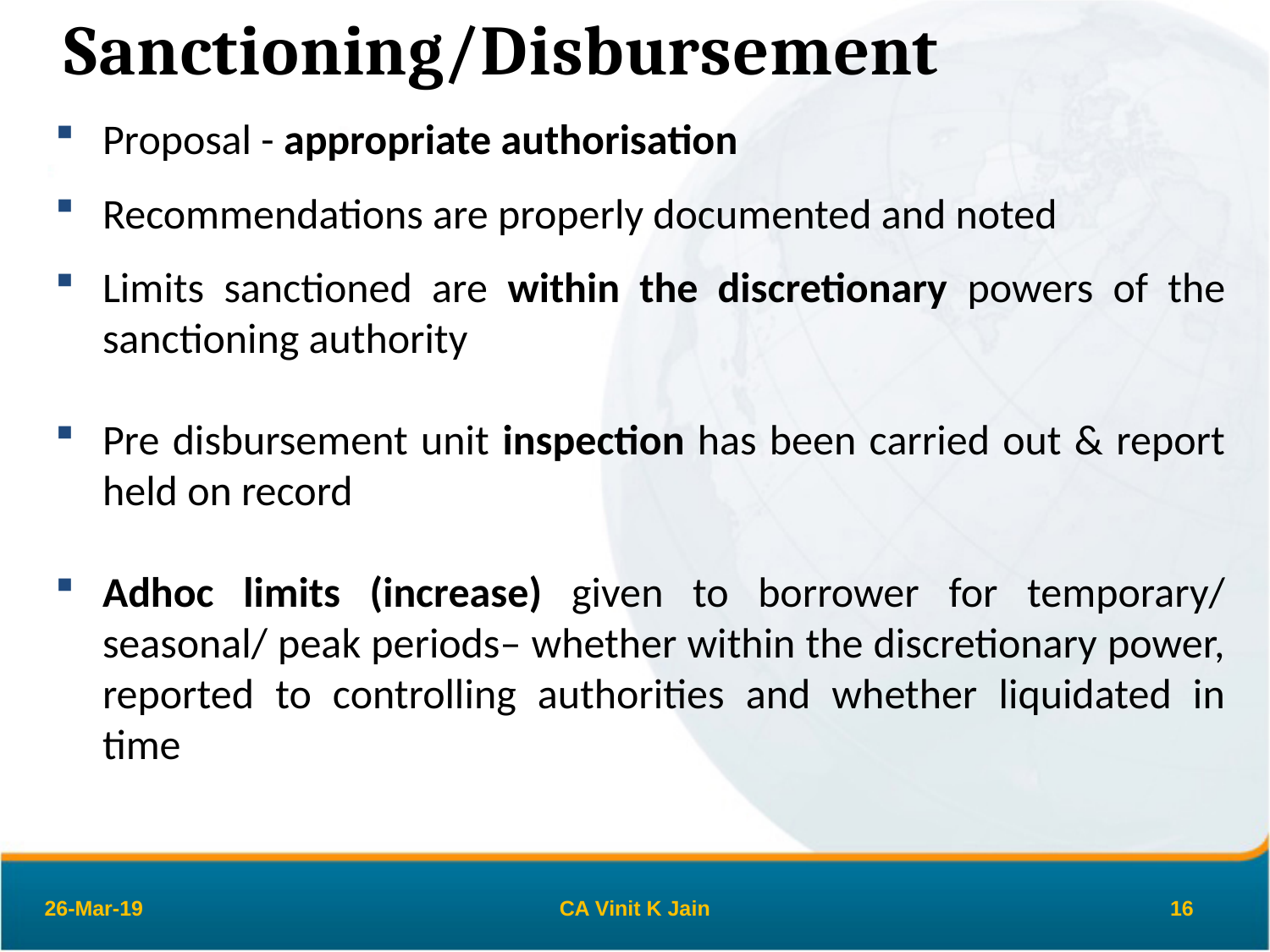

# Sanctioning/Disbursement
Proposal - appropriate authorisation

Recommendations are properly documented and noted

Limits sanctioned are within the discretionary powers of the sanctioning authority

Pre disbursement unit inspection has been carried out & report held on record

Adhoc limits (increase) given to borrower for temporary/ seasonal/ peak periods– whether within the discretionary power, reported to controlling authorities and whether liquidated in time

26-Mar-19
CA Vinit K Jain
16